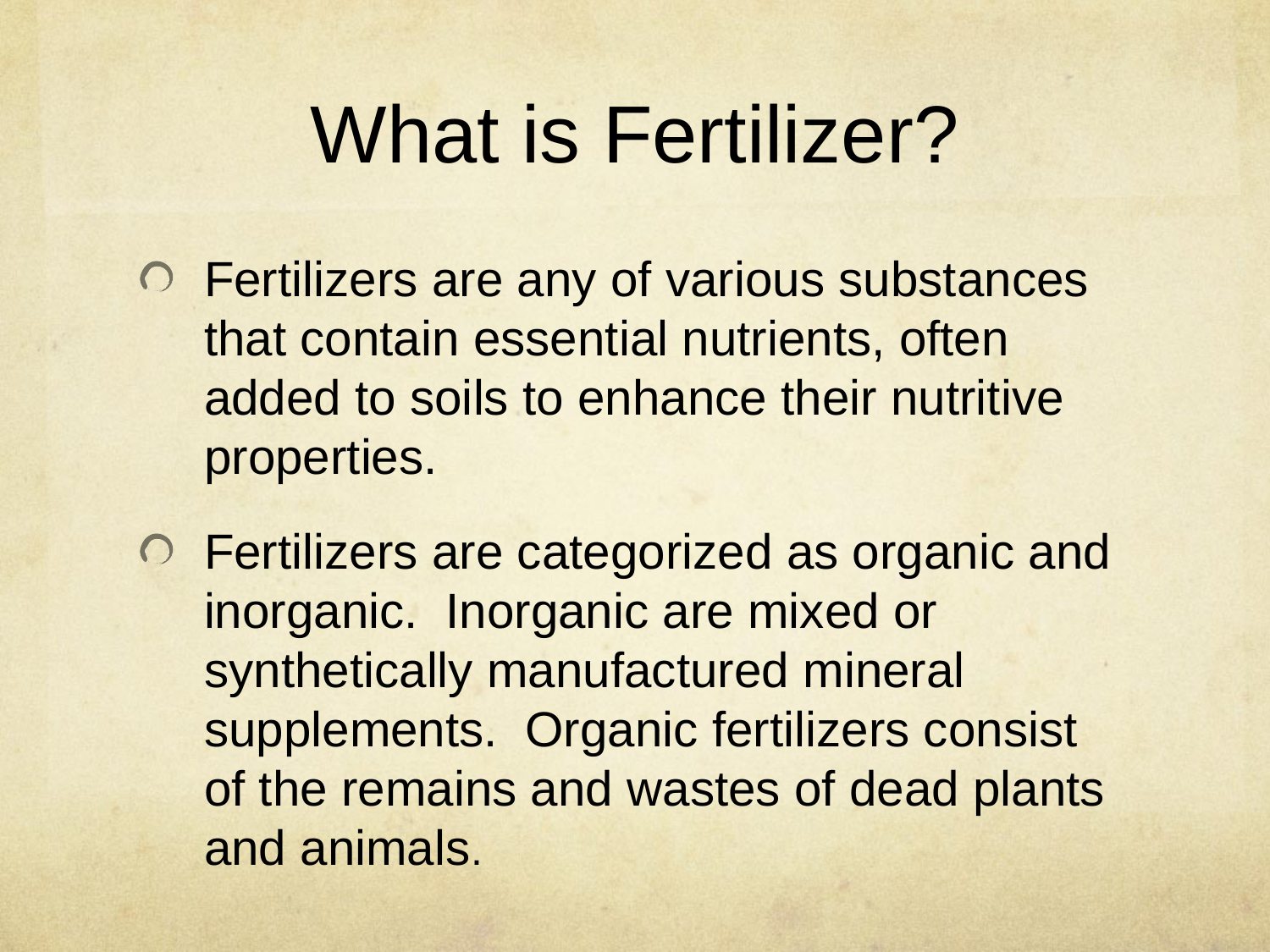

# What is Fertilizer?
Fertilizers are any of various substances that contain essential nutrients, often added to soils to enhance their nutritive properties.
Fertilizers are categorized as organic and inorganic.  Inorganic are mixed or synthetically manufactured mineral supplements.  Organic fertilizers consist of the remains and wastes of dead plants and animals.